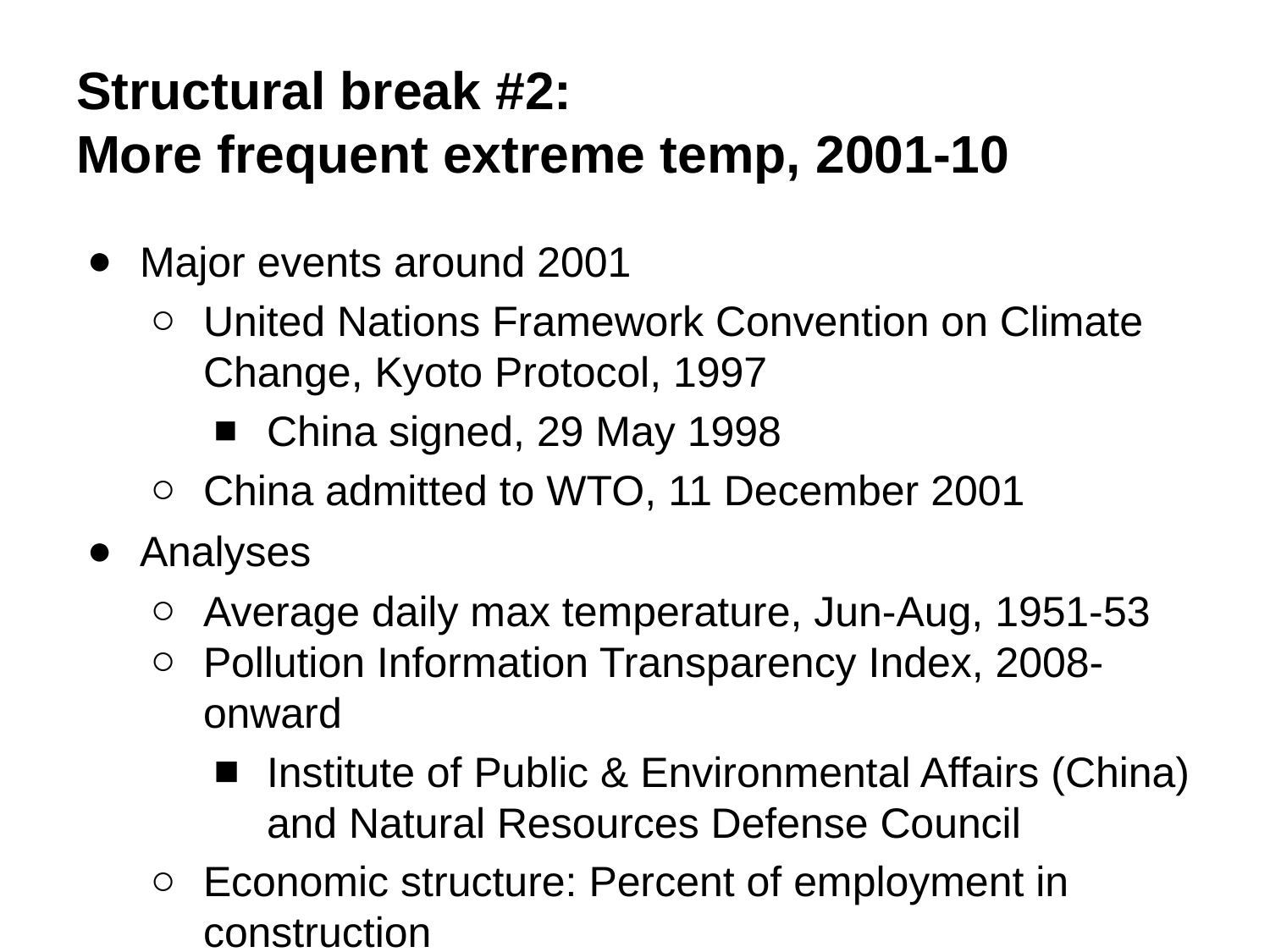

# Structural break #2:
More frequent extreme temp, 2001-10
Major events around 2001
United Nations Framework Convention on Climate Change, Kyoto Protocol, 1997
China signed, 29 May 1998
China admitted to WTO, 11 December 2001
Analyses
Average daily max temperature, Jun-Aug, 1951-53
Pollution Information Transparency Index, 2008-onward
Institute of Public & Environmental Affairs (China) and Natural Resources Defense Council
Economic structure: Percent of employment in construction